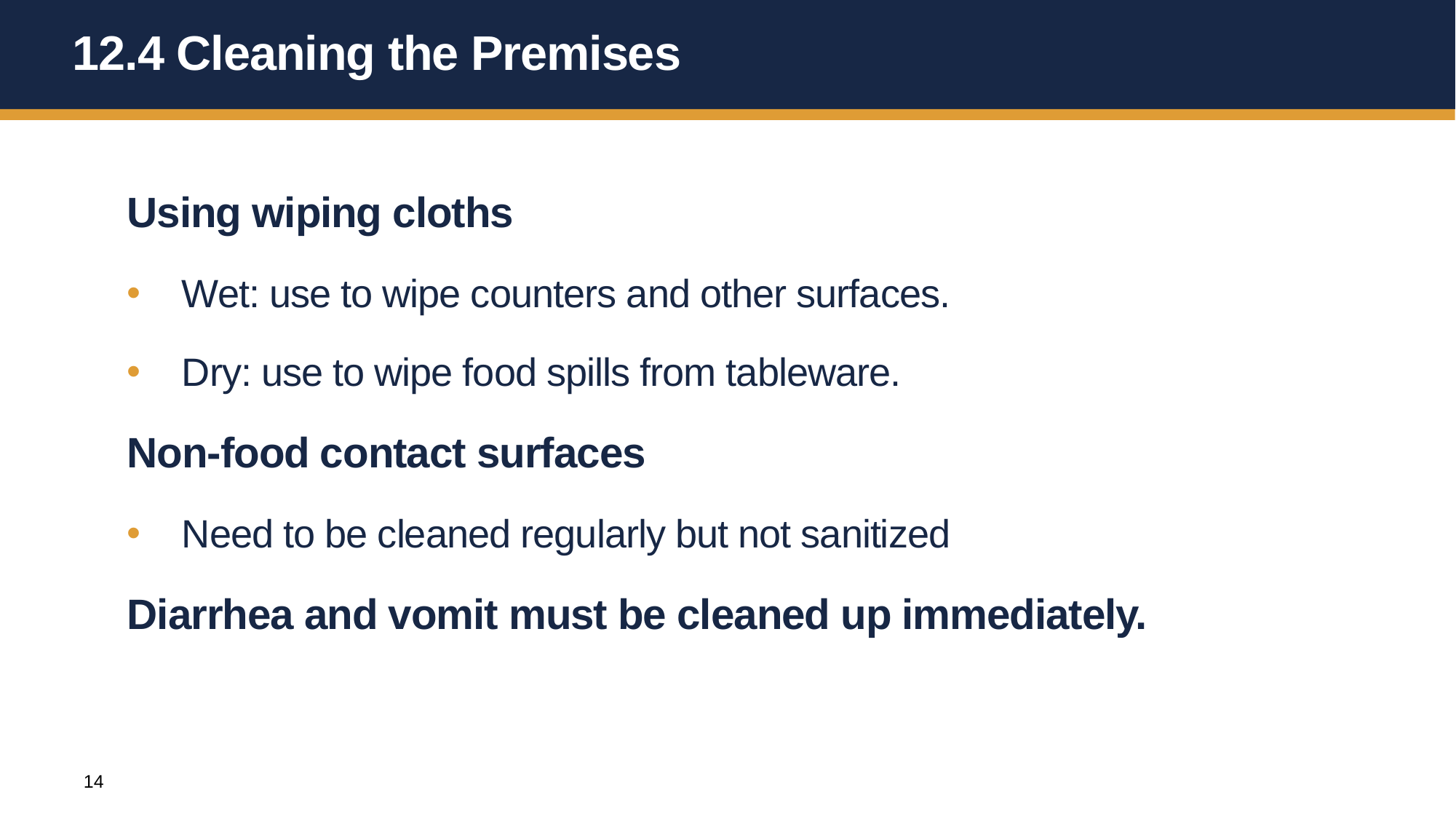

# 12.4 Cleaning the Premises
Using wiping cloths
Wet: use to wipe counters and other surfaces.
Dry: use to wipe food spills from tableware.
Non-food contact surfaces
Need to be cleaned regularly but not sanitized
Diarrhea and vomit must be cleaned up immediately.
14